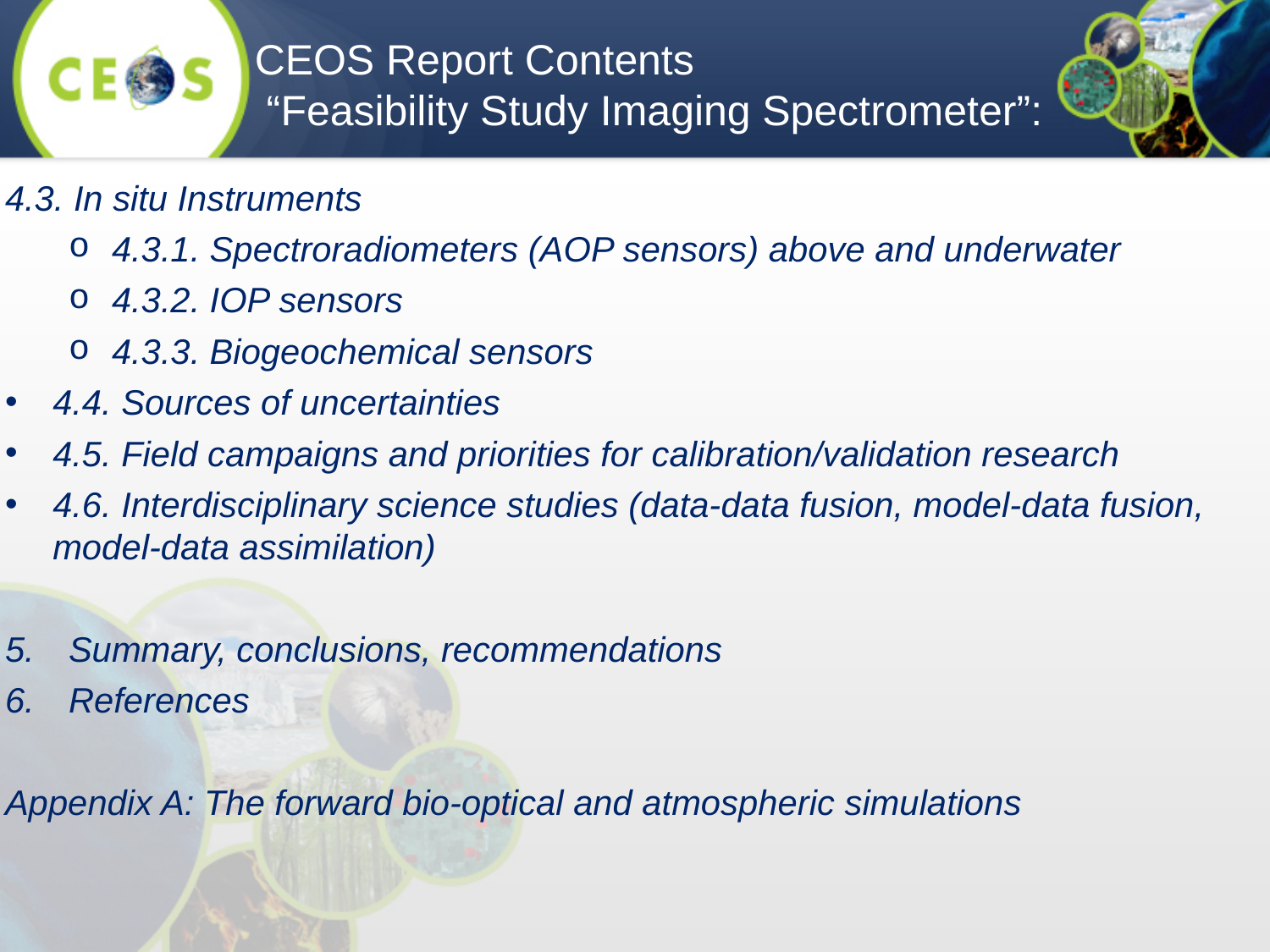

CEOS Report Contents
 “Feasibility Study Imaging Spectrometer”:

4.3. In situ Instruments
4.3.1. Spectroradiometers (AOP sensors) above and underwater
4.3.2. IOP sensors
4.3.3. Biogeochemical sensors
4.4. Sources of uncertainties
4.5. Field campaigns and priorities for calibration/validation research
4.6. Interdisciplinary science studies (data-data fusion, model-data fusion, model-data assimilation)

Summary, conclusions, recommendations
References

Appendix A: The forward bio-optical and atmospheric simulations